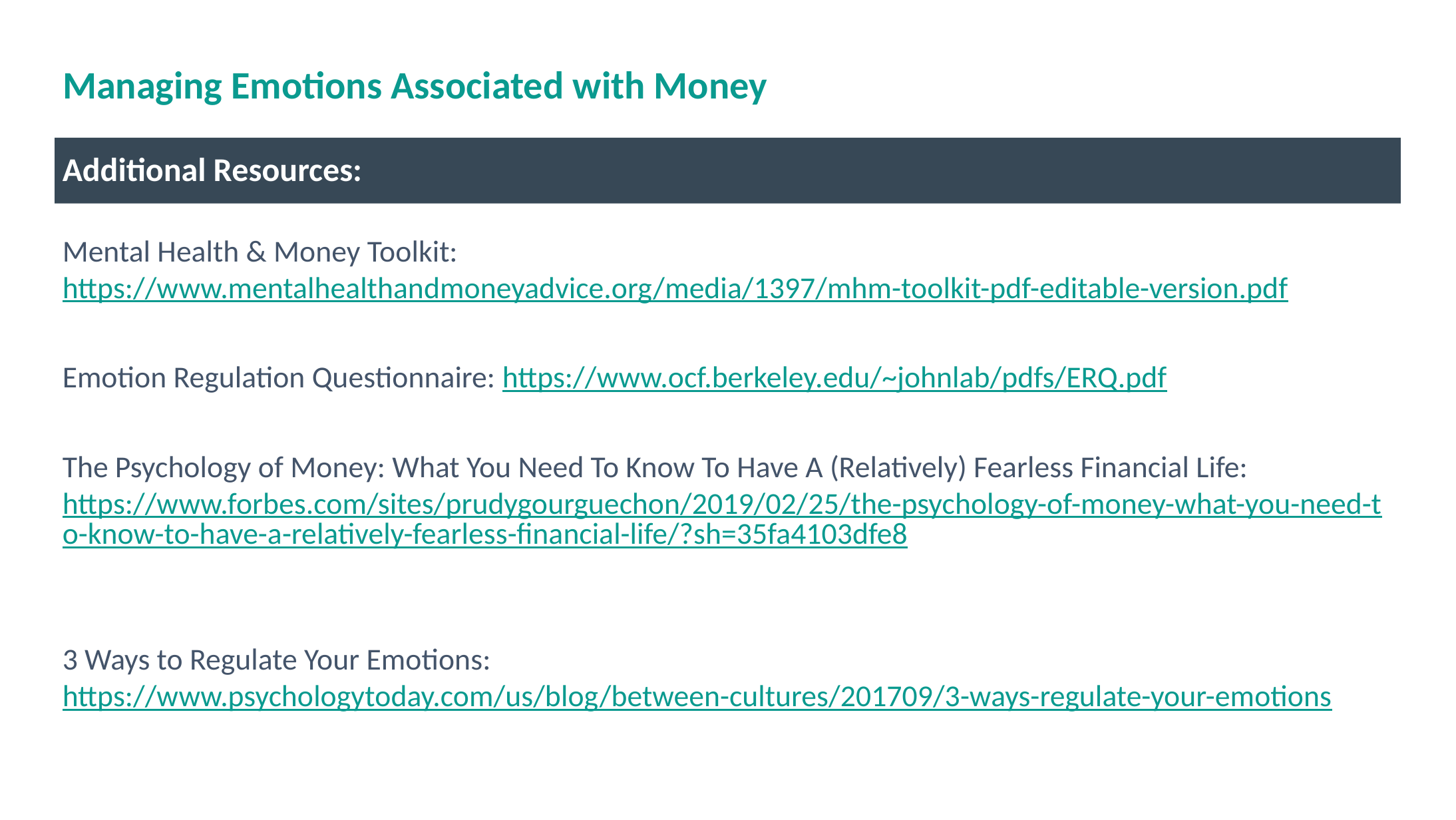

# Managing Emotions Associated with Money
Additional Resources:
Mental Health & Money Toolkit: https://www.mentalhealthandmoneyadvice.org/media/1397/mhm-toolkit-pdf-editable-version.pdf

Emotion Regulation Questionnaire: https://www.ocf.berkeley.edu/~johnlab/pdfs/ERQ.pdf

The Psychology of Money: What You Need To Know To Have A (Relatively) Fearless Financial Life: https://www.forbes.com/sites/prudygourguechon/2019/02/25/the-psychology-of-money-what-you-need-to-know-to-have-a-relatively-fearless-financial-life/?sh=35fa4103dfe8

3 Ways to Regulate Your Emotions: https://www.psychologytoday.com/us/blog/between-cultures/201709/3-ways-regulate-your-emotions